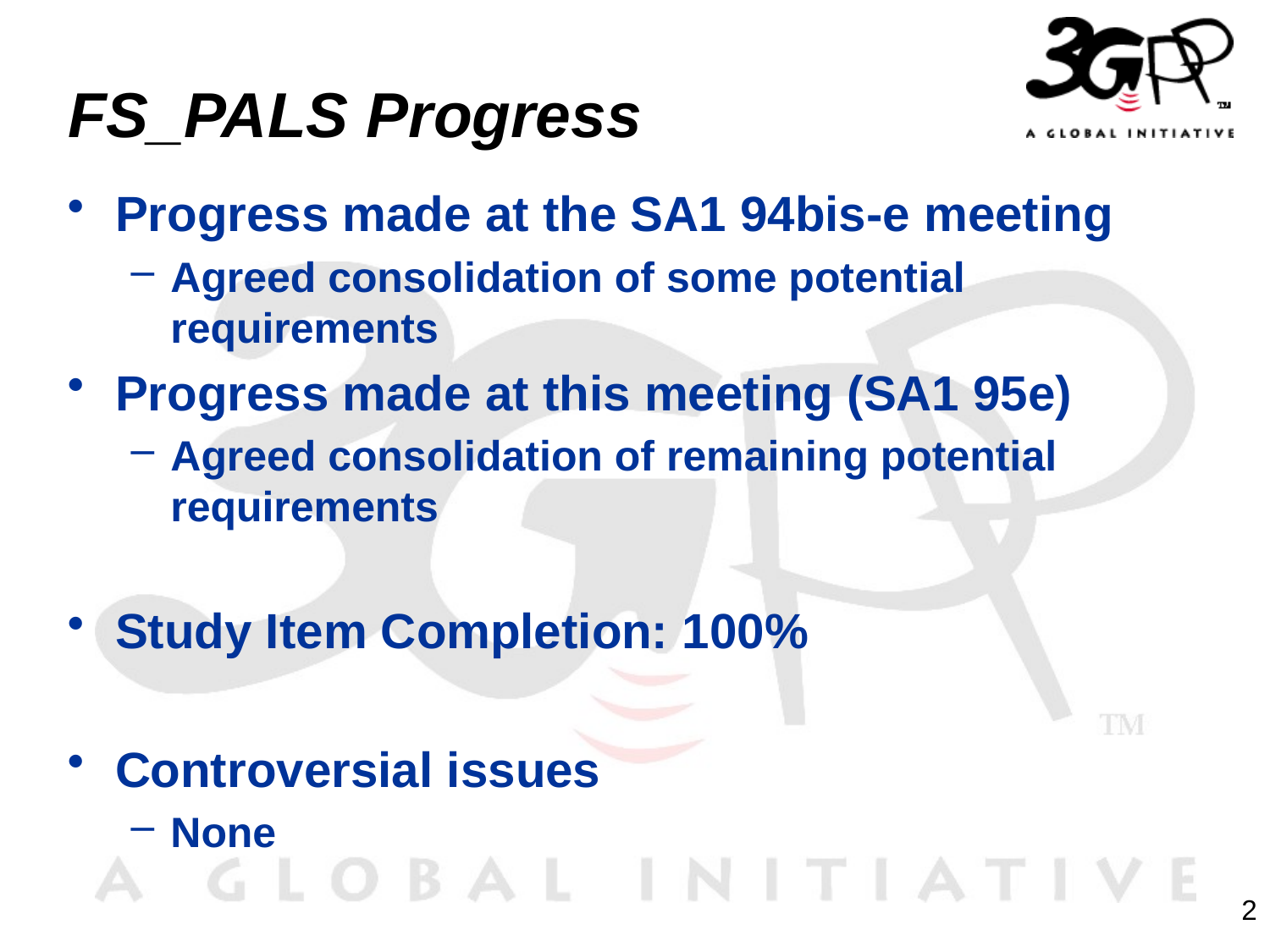

# FS_PALS Progress
Progress made at the SA1 94bis-e meeting
Agreed consolidation of some potential requirements
Progress made at this meeting (SA1 95e)
Agreed consolidation of remaining potential requirements

Study Item Completion: 100%

Controversial issues
None
2